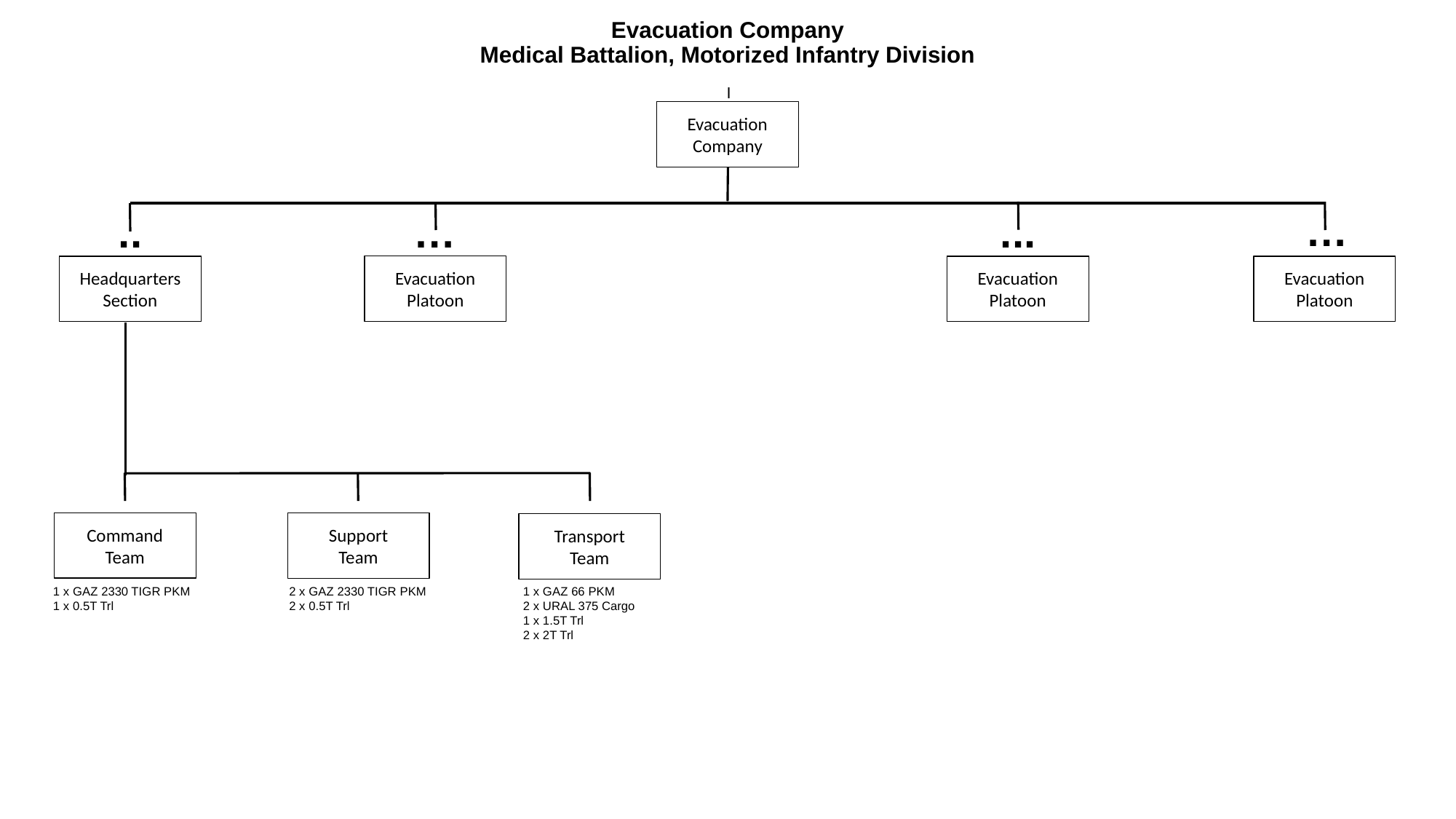

# Evacuation Company Medical Battalion, Motorized Infantry Division
I
Evacuation
Company
…
..
…
...
Evacuation
Platoon
Headquarters
Section
Evacuation
Platoon
Evacuation
Platoon
Command
Team
Support
Team
Transport
Team
1 x GAZ 2330 TIGR PKM
1 x 0.5T Trl
2 x GAZ 2330 TIGR PKM
2 x 0.5T Trl
1 x GAZ 66 PKM
2 x URAL 375 Cargo
1 x 1.5T Trl
2 x 2T Trl